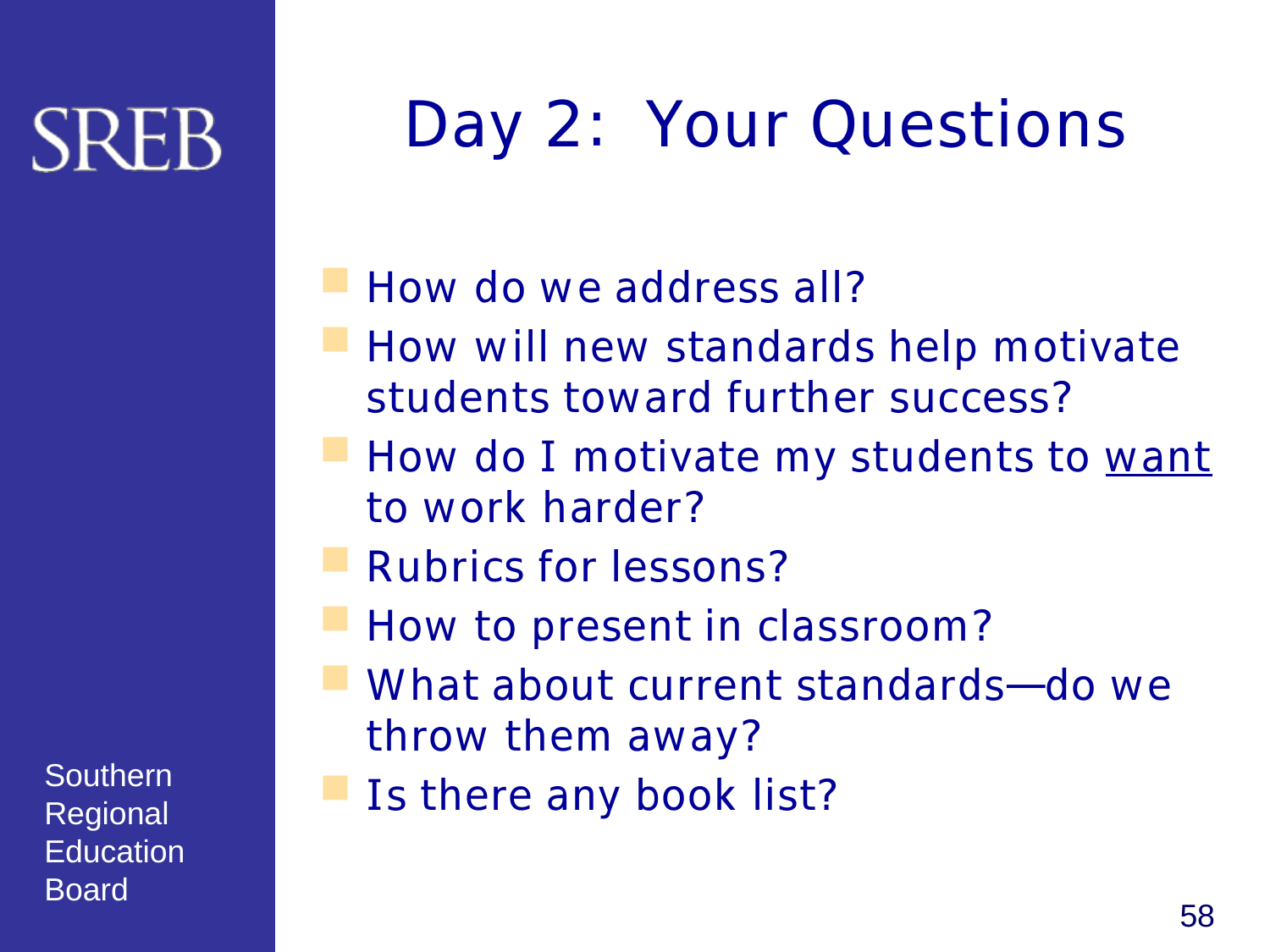

# Day 2:  Your Questions
How do we address all?
How will new standards help motivate students toward further success?
How do I motivate my students to want to work harder?
Rubrics for lessons?
How to present in classroom?
What about current standards—do we throw them away?
Is there any book list?

58